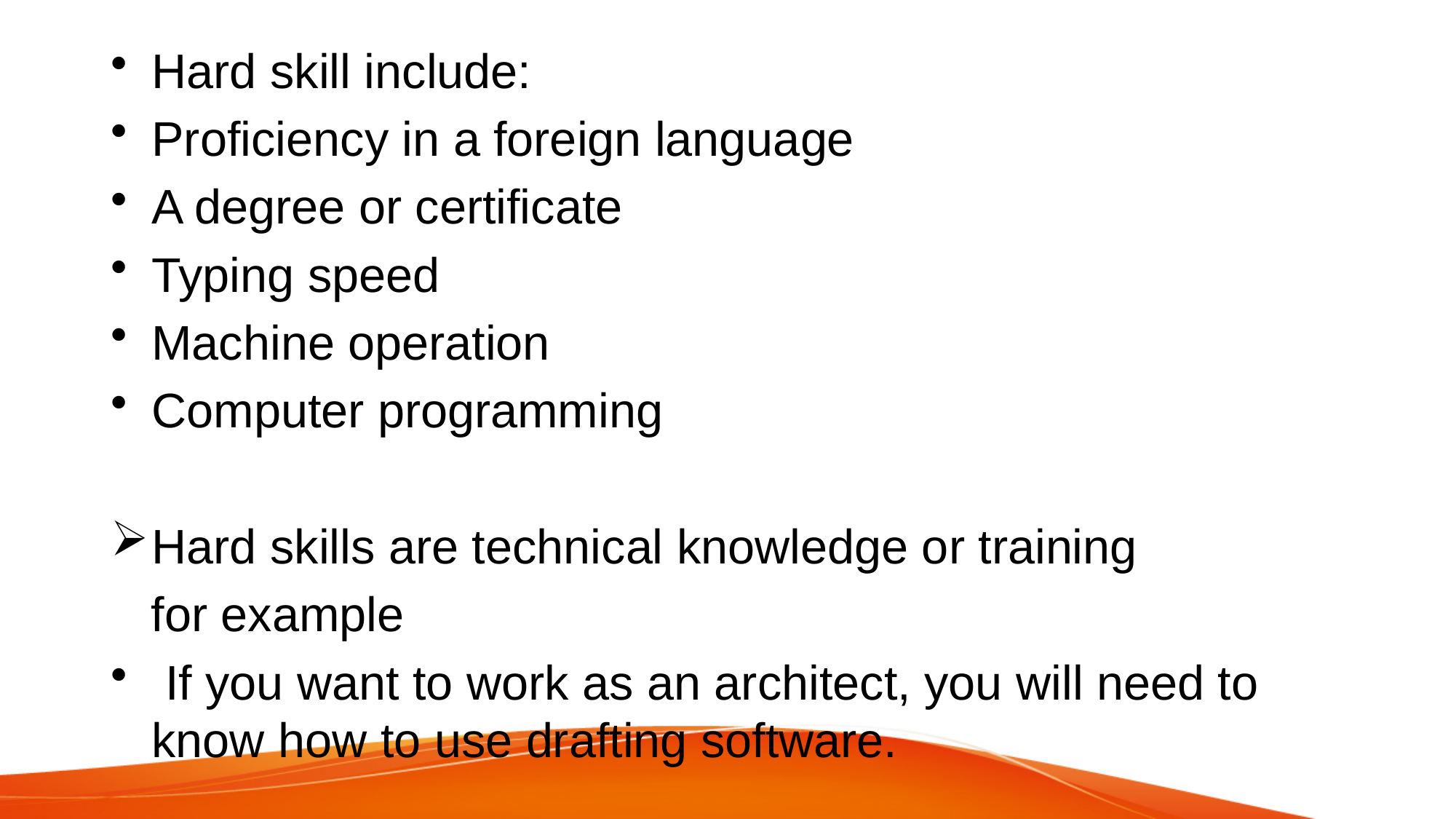

Hard skill include:
Proficiency in a foreign language
A degree or certificate
Typing speed
Machine operation
Computer programming

Hard skills are technical knowledge or training
   for example
 If you want to work as an architect, you will need to know how to use drafting software.